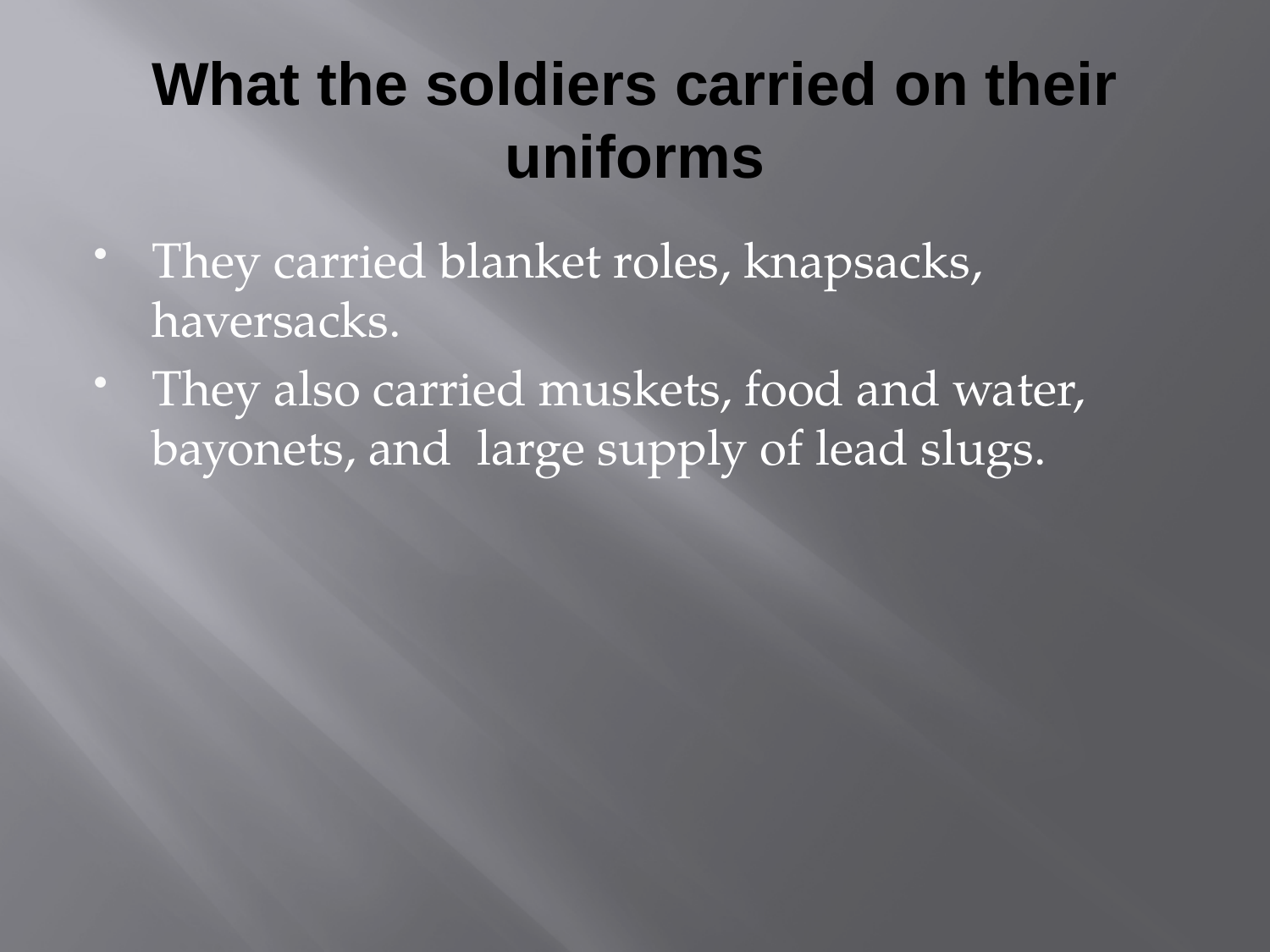

# What the soldiers carried on their uniforms
They carried blanket roles, knapsacks, haversacks.
They also carried muskets, food and water, bayonets, and  large supply of lead slugs.